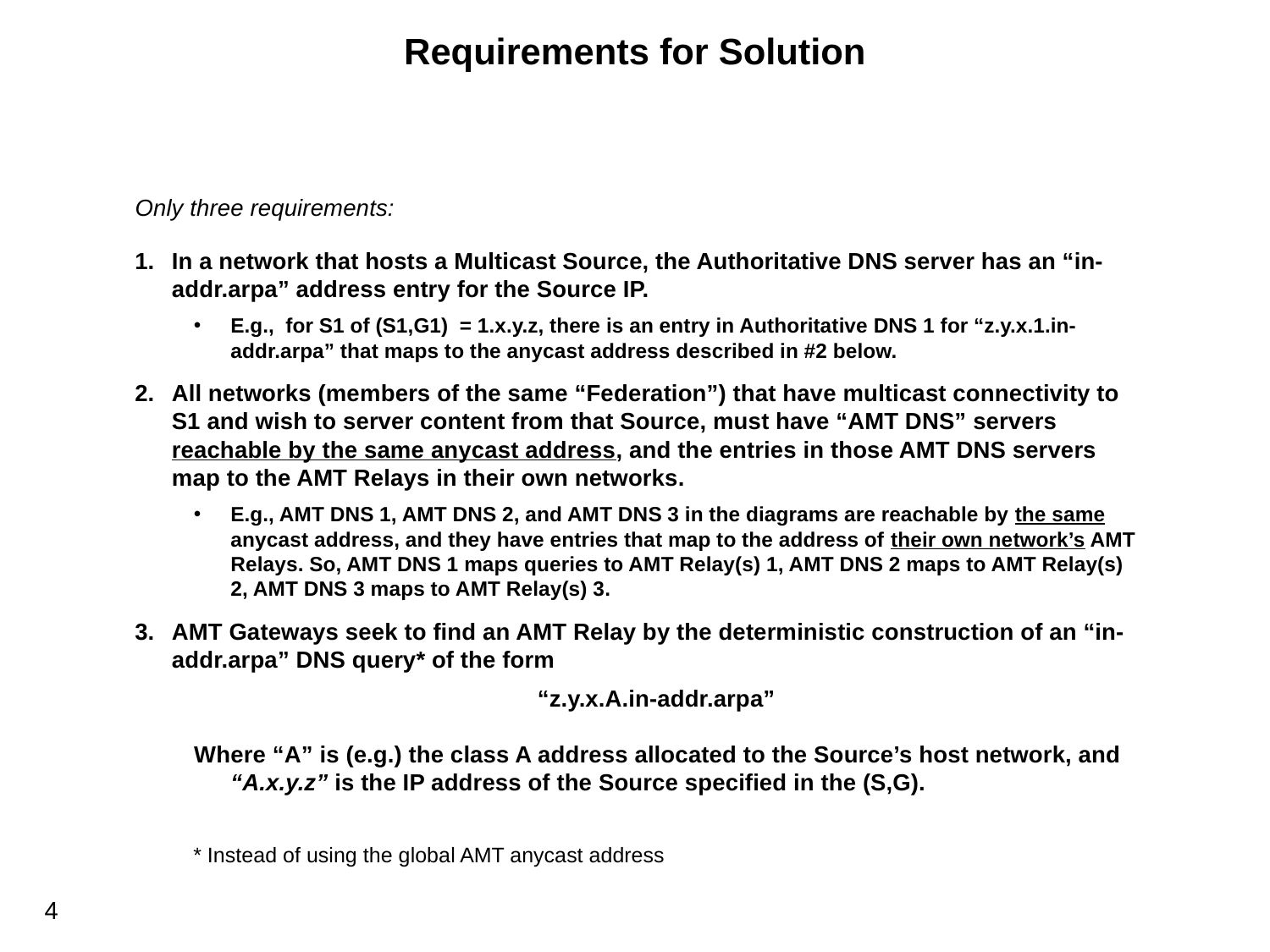

Requirements for Solution

Only three requirements:

In a network that hosts a Multicast Source, the Authoritative DNS server has an “in-addr.arpa” address entry for the Source IP.
E.g.,  for S1 of (S1,G1)  = 1.x.y.z, there is an entry in Authoritative DNS 1 for “z.y.x.1.in-addr.arpa” that maps to the anycast address described in #2 below.
All networks (members of the same “Federation”) that have multicast connectivity to S1 and wish to server content from that Source, must have “AMT DNS” servers reachable by the same anycast address, and the entries in those AMT DNS servers map to the AMT Relays in their own networks.
E.g., AMT DNS 1, AMT DNS 2, and AMT DNS 3 in the diagrams are reachable by the same anycast address, and they have entries that map to the address of their own network’s AMT Relays. So, AMT DNS 1 maps queries to AMT Relay(s) 1, AMT DNS 2 maps to AMT Relay(s) 2, AMT DNS 3 maps to AMT Relay(s) 3.
AMT Gateways seek to find an AMT Relay by the deterministic construction of an “in-addr.arpa” DNS query* of the form
		“z.y.x.A.in-addr.arpa”

Where “A” is (e.g.) the class A address allocated to the Source’s host network, and “A.x.y.z” is the IP address of the Source specified in the (S,G).
* Instead of using the global AMT anycast address
4